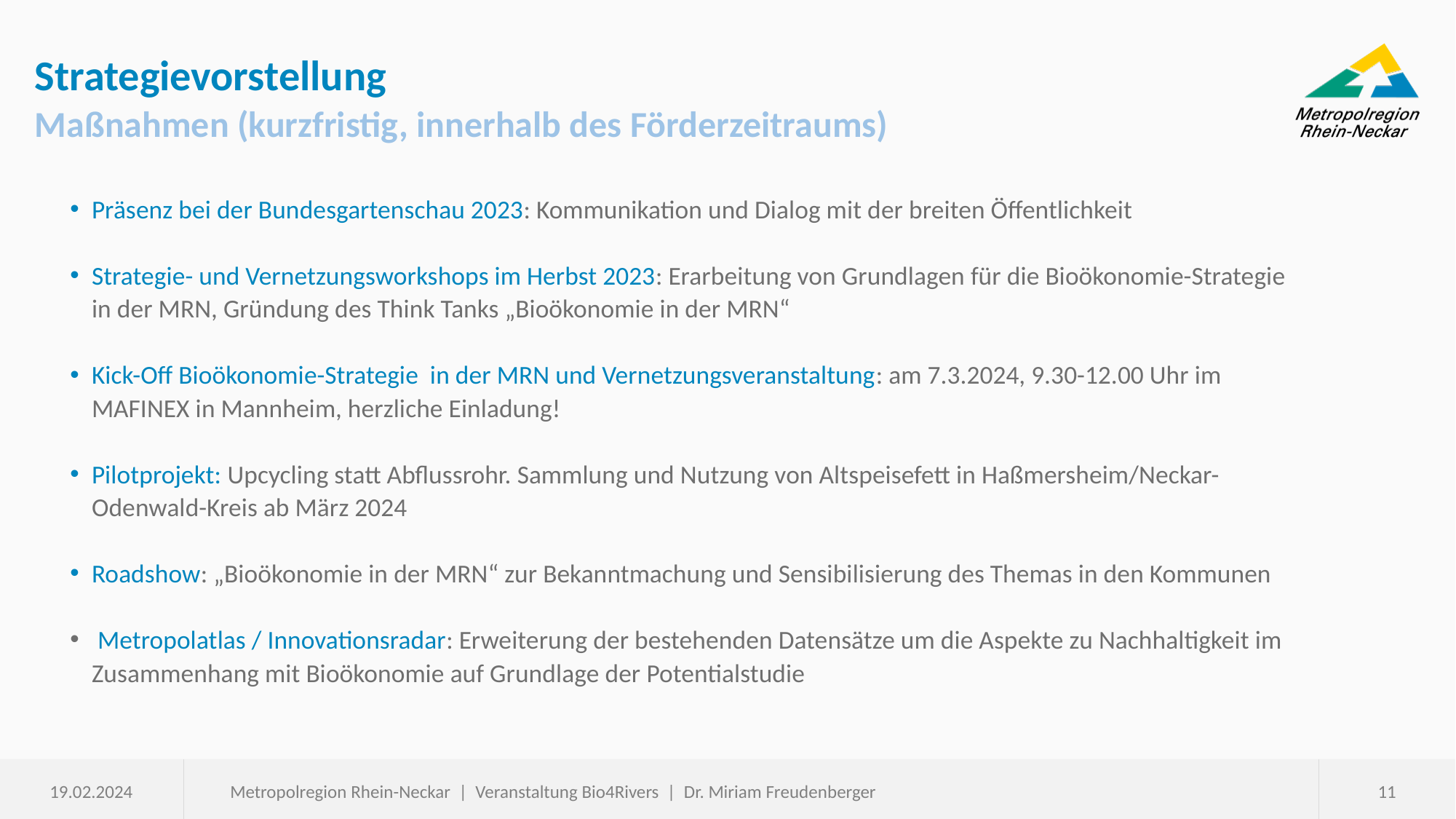

# Strategievorstellung
Maßnahmen (kurzfristig, innerhalb des Förderzeitraums)
Präsenz bei der Bundesgartenschau 2023: Kommunikation und Dialog mit der breiten Öffentlichkeit

Strategie- und Vernetzungsworkshops im Herbst 2023: Erarbeitung von Grundlagen für die Bioökonomie-Strategie in der MRN, Gründung des Think Tanks „Bioökonomie in der MRN“

Kick-Off Bioökonomie-Strategie  in der MRN und Vernetzungsveranstaltung: am 7.3.2024, 9.30-12.00 Uhr im MAFINEX in Mannheim, herzliche Einladung!

Pilotprojekt: Upcycling statt Abflussrohr. Sammlung und Nutzung von Altspeisefett in Haßmersheim/Neckar-Odenwald-Kreis ab März 2024

Roadshow: „Bioökonomie in der MRN“ zur Bekanntmachung und Sensibilisierung des Themas in den Kommunen

 Metropolatlas / Innovationsradar: Erweiterung der bestehenden Datensätze um die Aspekte zu Nachhaltigkeit im Zusammenhang mit Bioökonomie auf Grundlage der Potentialstudie

19.02.2024
Metropolregion Rhein-Neckar  |  Veranstaltung Bio4Rivers  |  Dr. Miriam Freudenberger
11